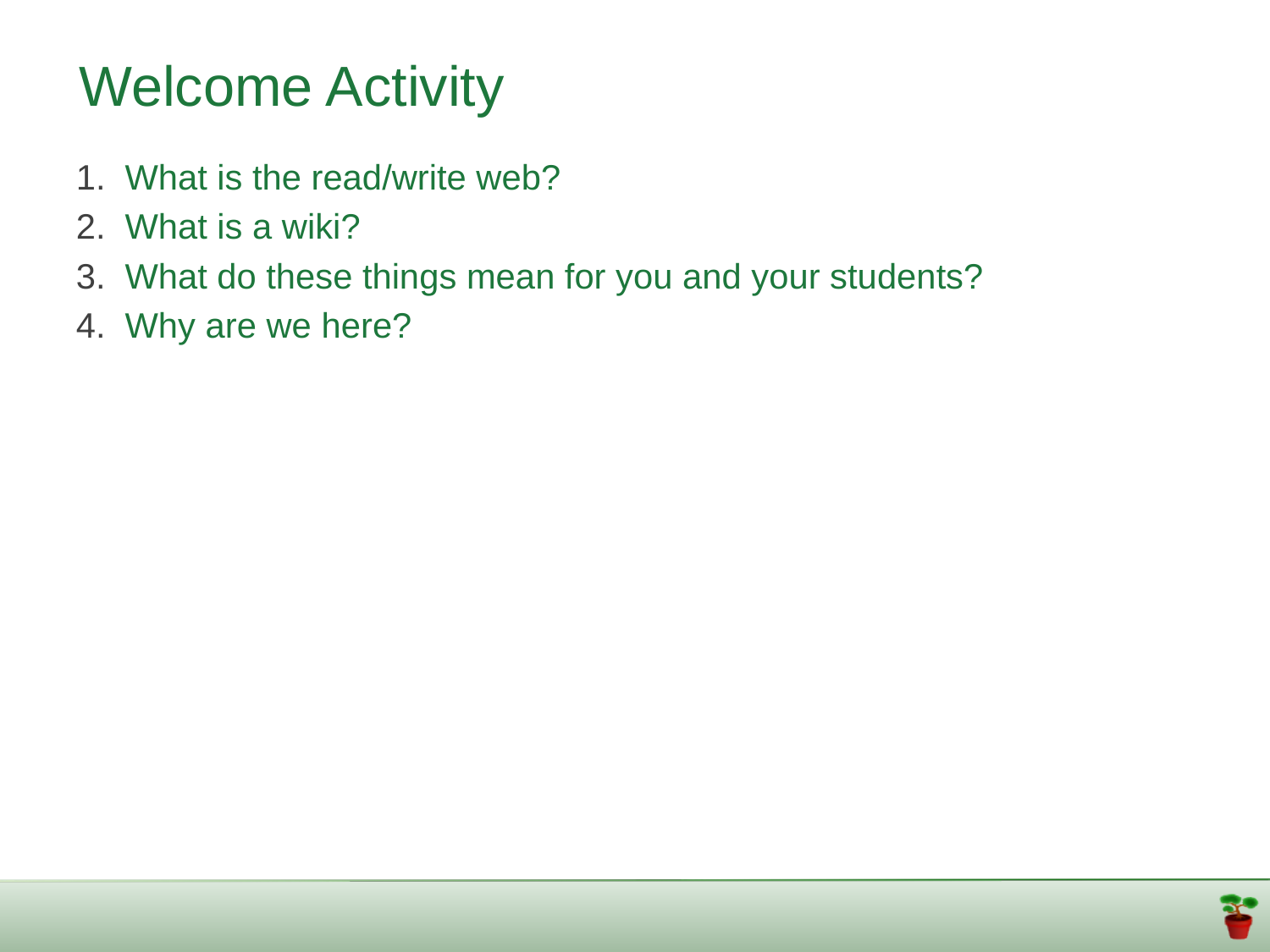

Welcome Activity
1.  What is the read/write web?
2.  What is a wiki?
3.  What do these things mean for you and your students?
4.  Why are we here?